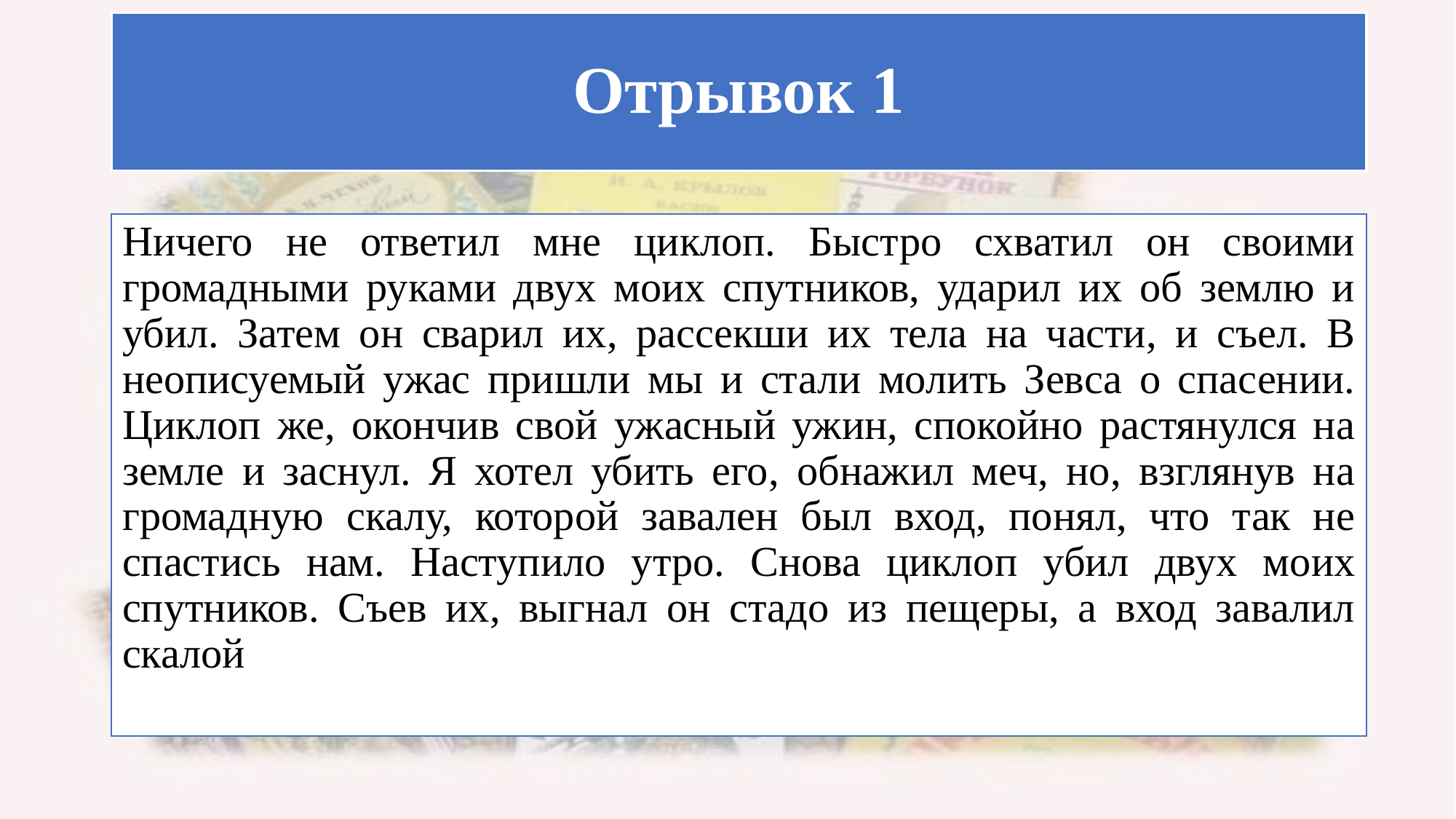

# Отрывок 1
Ничего не ответил мне циклоп. Быстро схватил он своими громадными руками двух моих спутников, ударил их об землю и убил. Затем он сварил их, рассекши их тела на части, и съел. В неописуемый ужас пришли мы и стали молить Зевса о спасении. Циклоп же, окончив свой ужасный ужин, спокойно растянулся на земле и заснул. Я хотел убить его, обнажил меч, но, взглянув на громадную скалу, которой завален был вход, понял, что так не спастись нам. Наступило утро. Снова циклоп убил двух моих спутников. Съев их, выгнал он стадо из пещеры, а вход завалил скалой